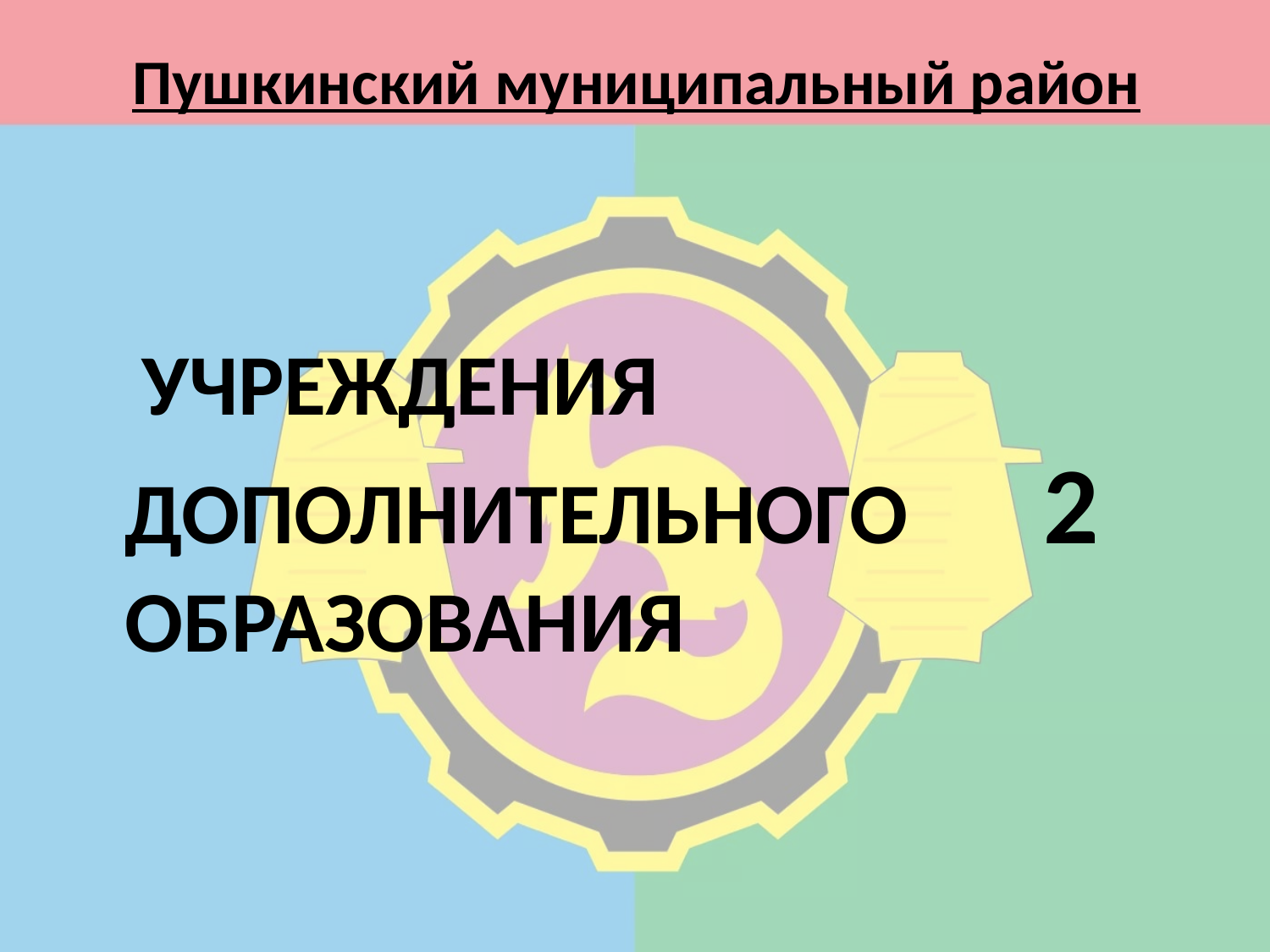

# Пушкинский муниципальный район

   УЧРЕЖДЕНИЯ ДОПОЛНИТЕЛЬНОГО       2 ОБРАЗОВАНИЯ